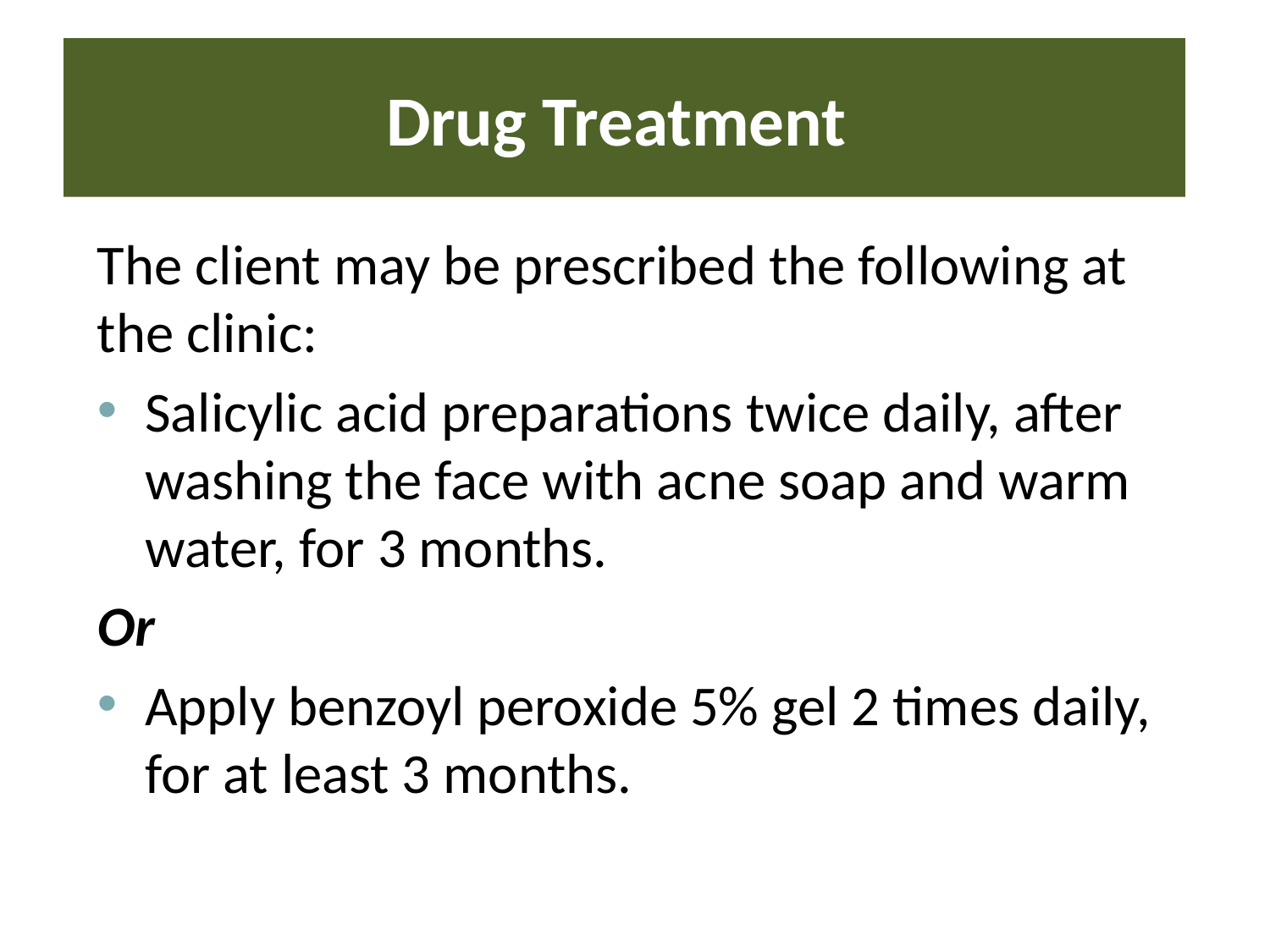

# Drug Treatment
The client may be prescribed the following at the clinic:
Salicylic acid preparations twice daily, after washing the face with acne soap and warm water, for 3 months.
Or
Apply benzoyl peroxide 5% gel 2 times daily, for at least 3 months.